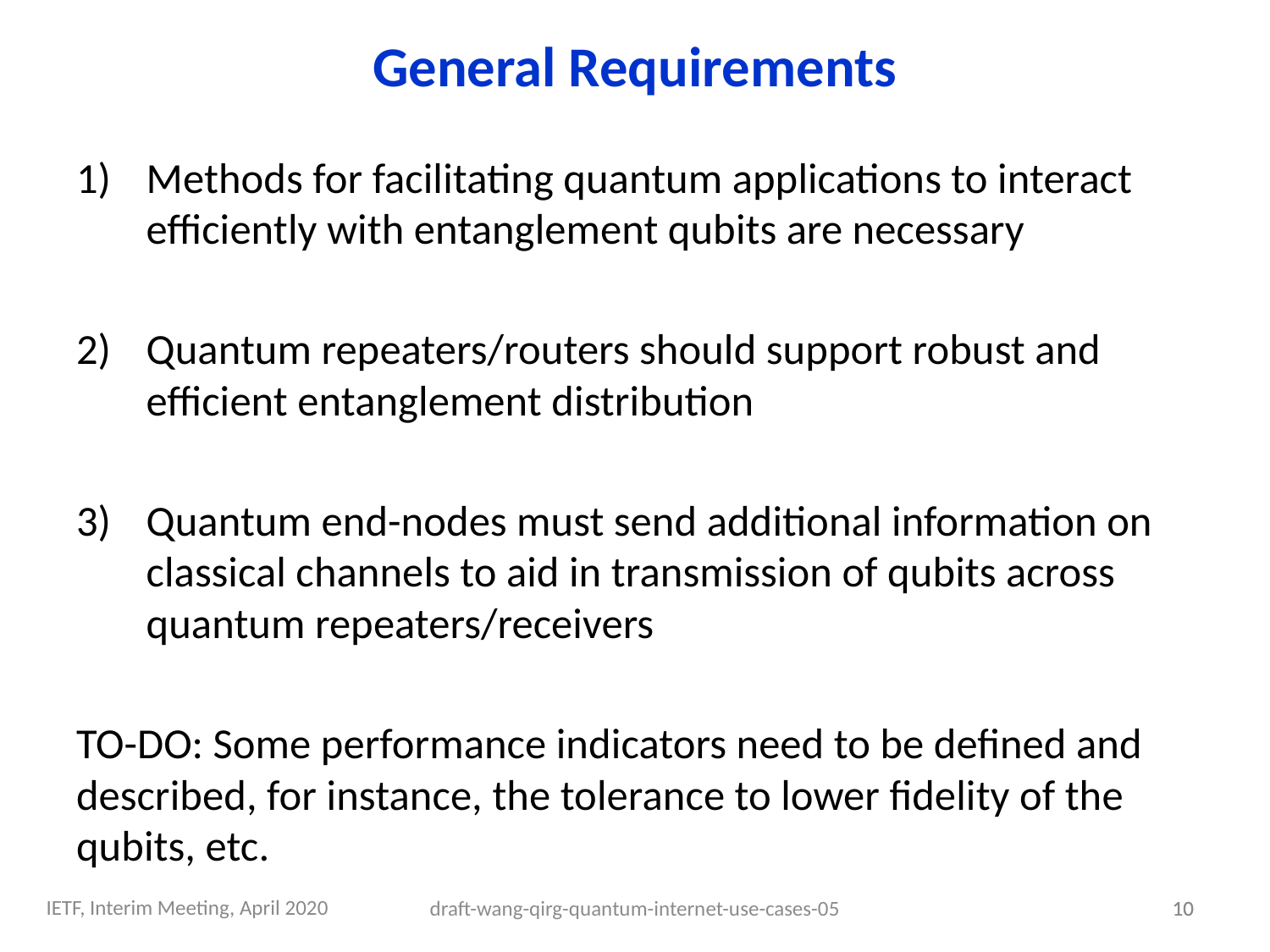

General Requirements
Methods for facilitating quantum applications to interact efficiently with entanglement qubits are necessary

Quantum repeaters/routers should support robust and efficient entanglement distribution

Quantum end-nodes must send additional information on classical channels to aid in transmission of qubits across quantum repeaters/receivers

TO-DO: Some performance indicators need to be defined and described, for instance, the tolerance to lower fidelity of the qubits, etc.

IETF, Interim Meeting, April 2020
draft-wang-qirg-quantum-internet-use-cases-05
10
10